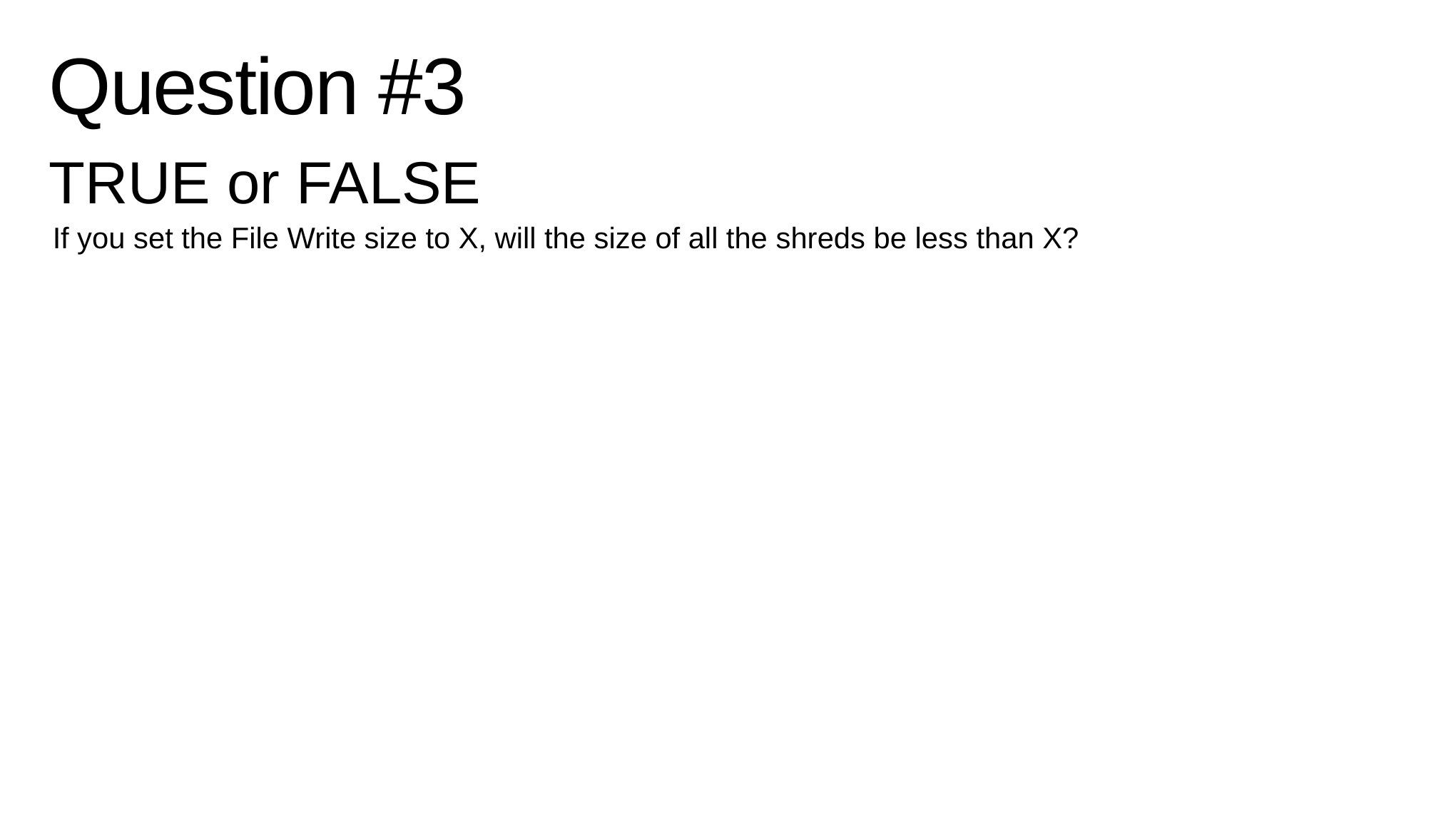

# Question #3
TRUE or FALSE
If you set the File Write size to X, will the size of all the shreds be less than X?